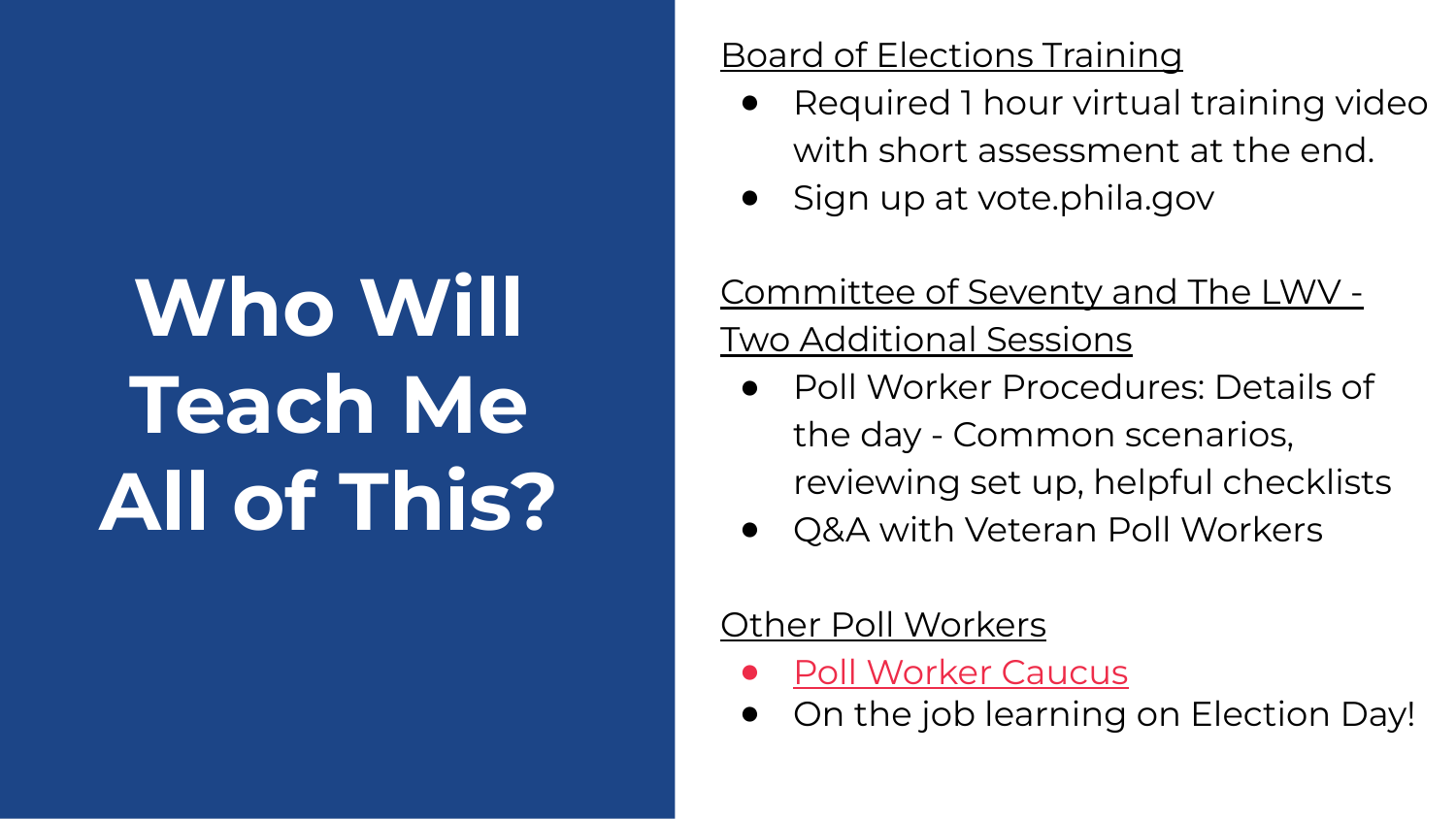

Board of Elections Training
Required 1 hour virtual training video with short assessment at the end.
Sign up at vote.phila.gov

Committee of Seventy and The LWV - Two Additional Sessions
Poll Worker Procedures: Details of the day - Common scenarios, reviewing set up, helpful checklists
Q&A with Veteran Poll Workers

Other Poll Workers
Poll Worker Caucus
On the job learning on Election Day!

Who Will Teach Me All of This?